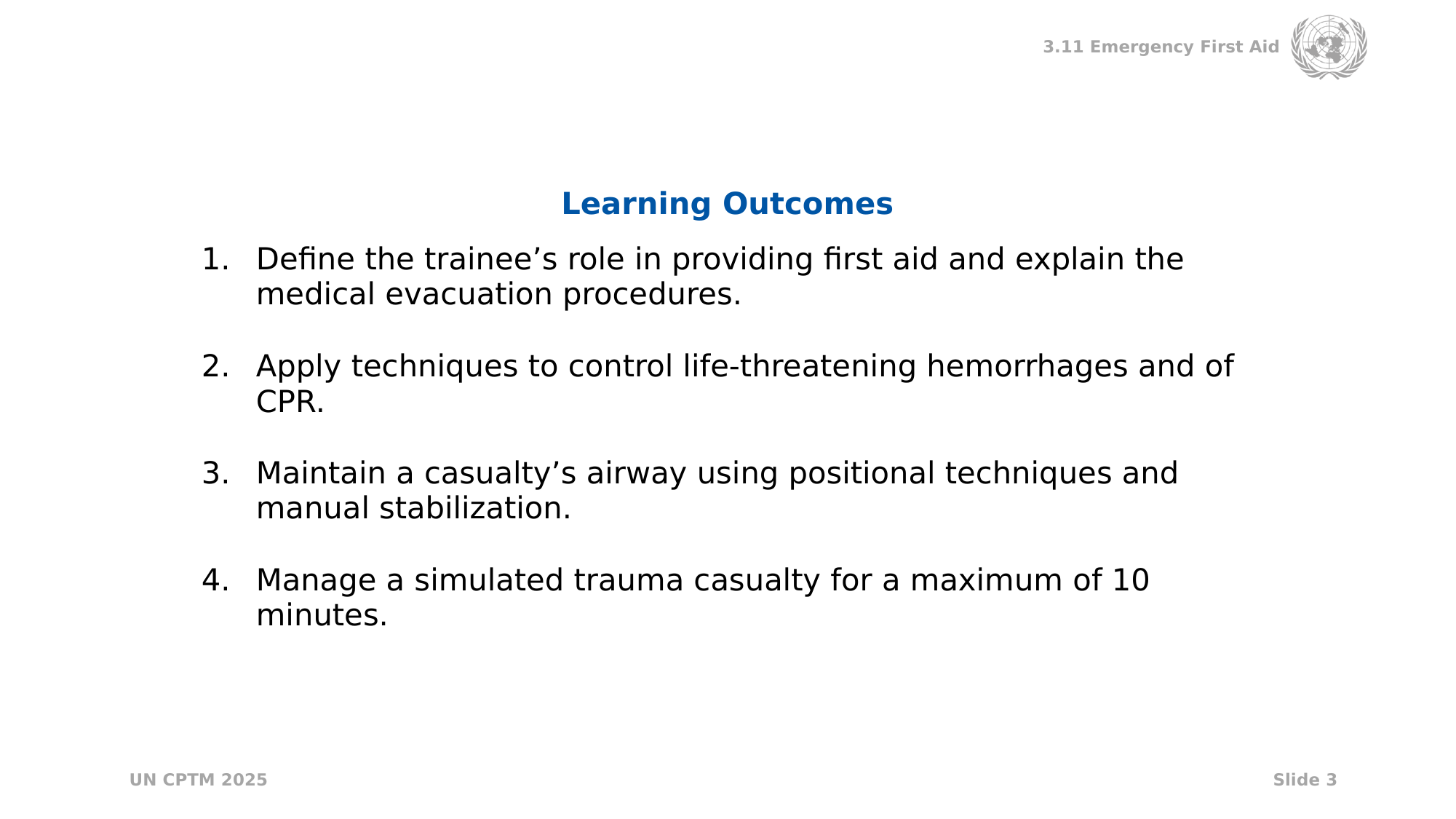

| Learning Outcomes |
| --- |
| Define the trainee’s role in providing first aid and explain the medical evacuation procedures. Apply techniques to control life-threatening hemorrhages and of CPR. Maintain a casualty’s airway using positional techniques and manual stabilization. Manage a simulated trauma casualty for a maximum of 10 minutes. |